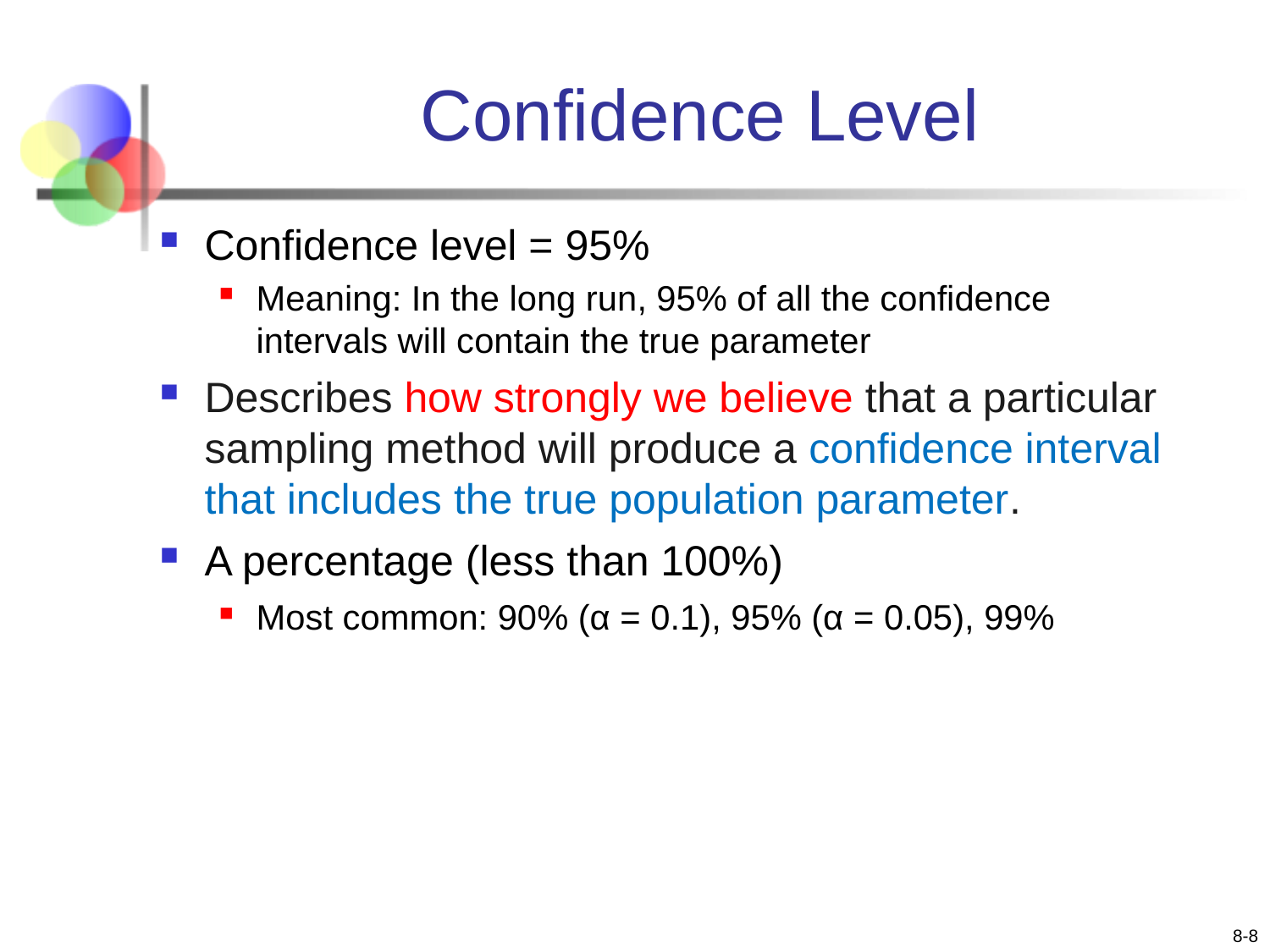

# Confidence Level
Confidence level = 95%
Meaning: In the long run, 95% of all the confidence intervals will contain the true parameter
Describes how strongly we believe that a particular sampling method will produce a confidence interval that includes the true population parameter.
A percentage (less than 100%)
Most common: 90% (α = 0.1), 95% (α = 0.05), 99%

8-8